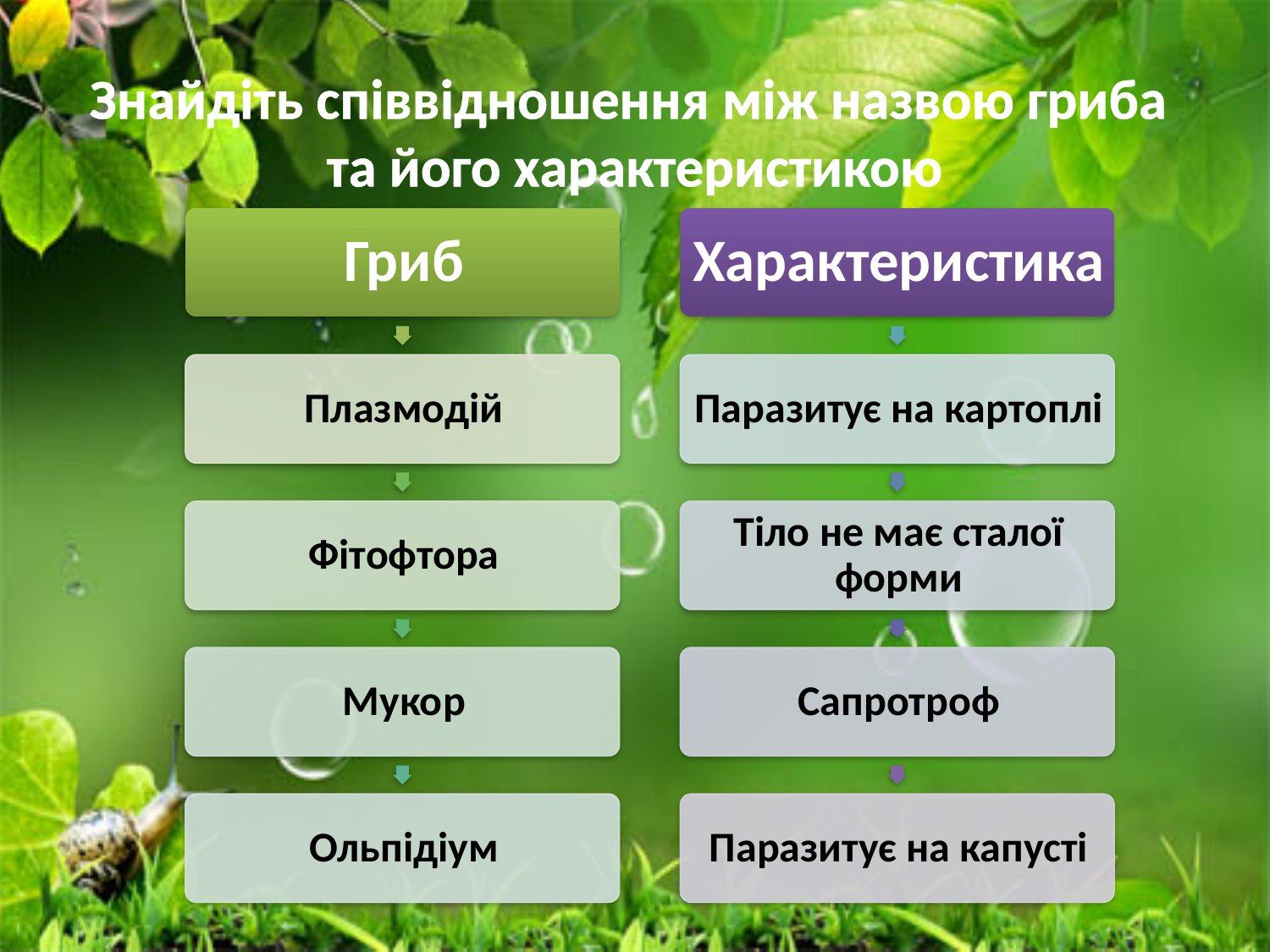

Знайдіть співвідношення між назвою гриба
та його характеристикою
Гриб
Плазмодій
Фітофтора
Мукор
Ольпідіум
Характеристика
Паразитує на картоплі
Тіло не має сталої форми
Сапротроф
Паразитує на капусті